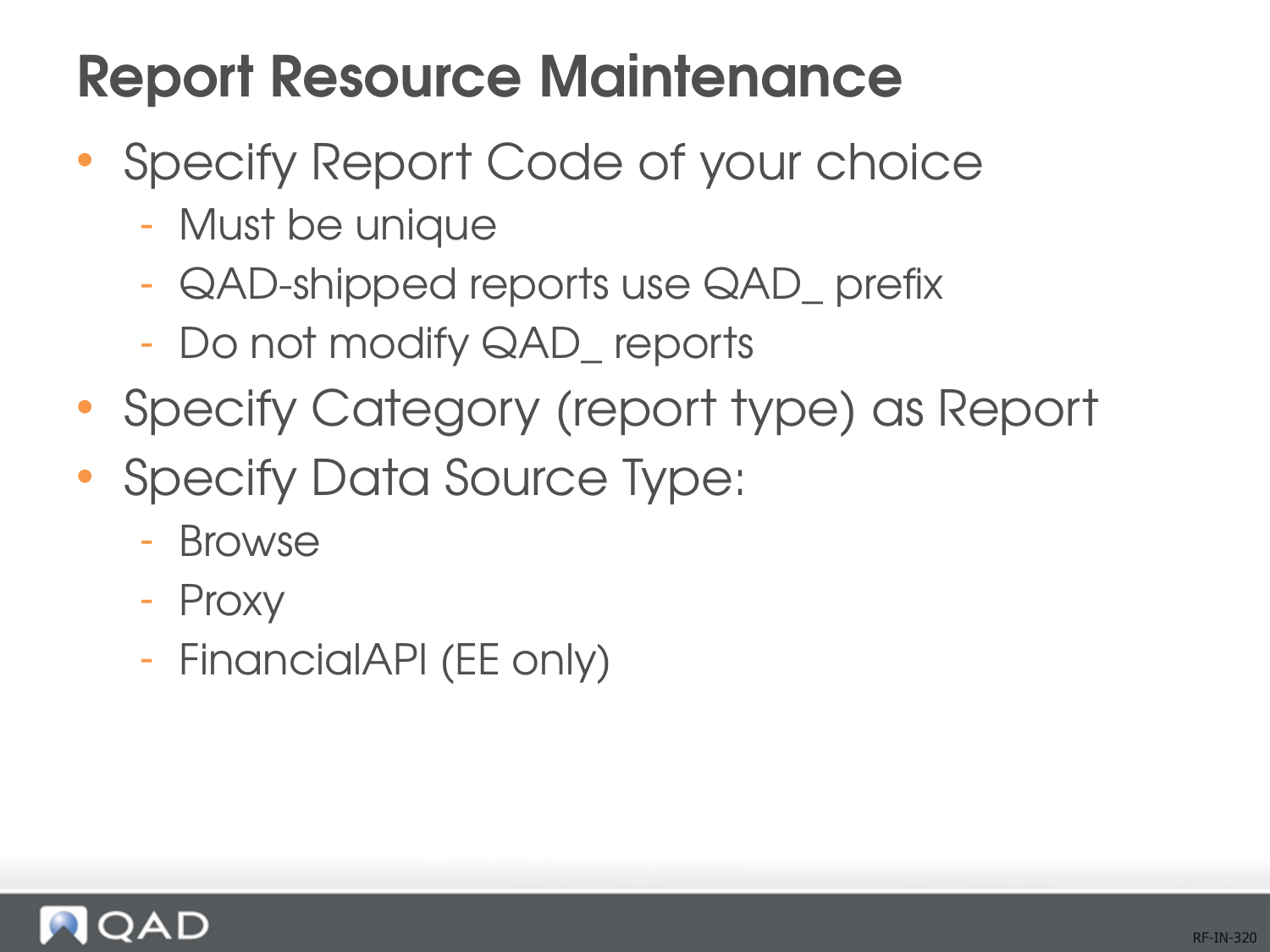

# Report Resource Maintenance
Specify Report Code of your choice
Must be unique
QAD-shipped reports use QAD_ prefix
Do not modify QAD_ reports
Specify Category (report type) as Report
Specify Data Source Type:
Browse
Proxy
FinancialAPI (EE only)
RF-IN-320